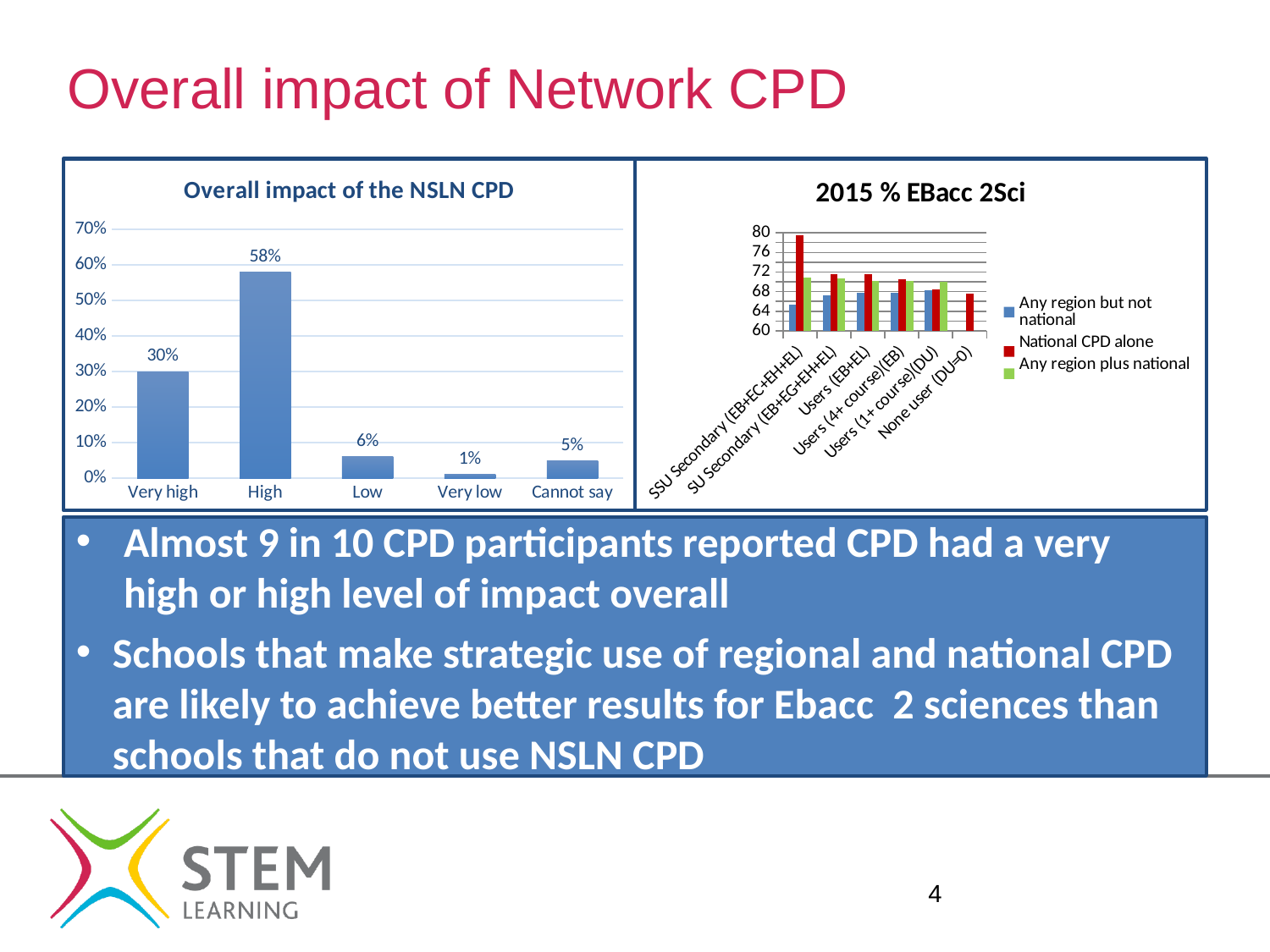

# Overall impact of Network CPD

### Chart: Overall impact of the NSLN CPD

| Category |  |
|---|---|
| Very high | 0.3 |
| High | 0.58 |
| Low | 0.06 |
| Very low | 0.01 |
| Cannot say | 0.05 |

### Chart: 2015 % EBacc 2Sci

| Category | Any region but not national | National CPD alone | Any region plus national |
|---|---|---|---|
| SSU Secondary (EB+EC+EH+EL) | 65.28301931926622 | 79.56751121501233 | 70.84083015507466 |
| SU Secondary (EB+EG+EH+EL) | 67.2674355131183 | 71.6294488121332 | 70.69398914022901 |
| Users (EB+EL) | 67.73871293911328 | 71.54393452717099 | 70.20831299257726 |
| Users (4+ course)(EB) | 67.83608897604373 | 70.44861918283603 | 70.18810354862828 |
| Users (1+ course)(DU) | 68.25216778392769 | 68.4009023607213 | 69.99942743437951 |
| None user (DU=0) | 0.0 | 67.51433247568812 | 0.0 |
Almost 9 in 10 CPD participants reported CPD had a very high or high level of impact overall
Schools that make strategic use of regional and national CPD are likely to achieve better results for Ebacc  2 sciences than schools that do not use NSLN CPD
4